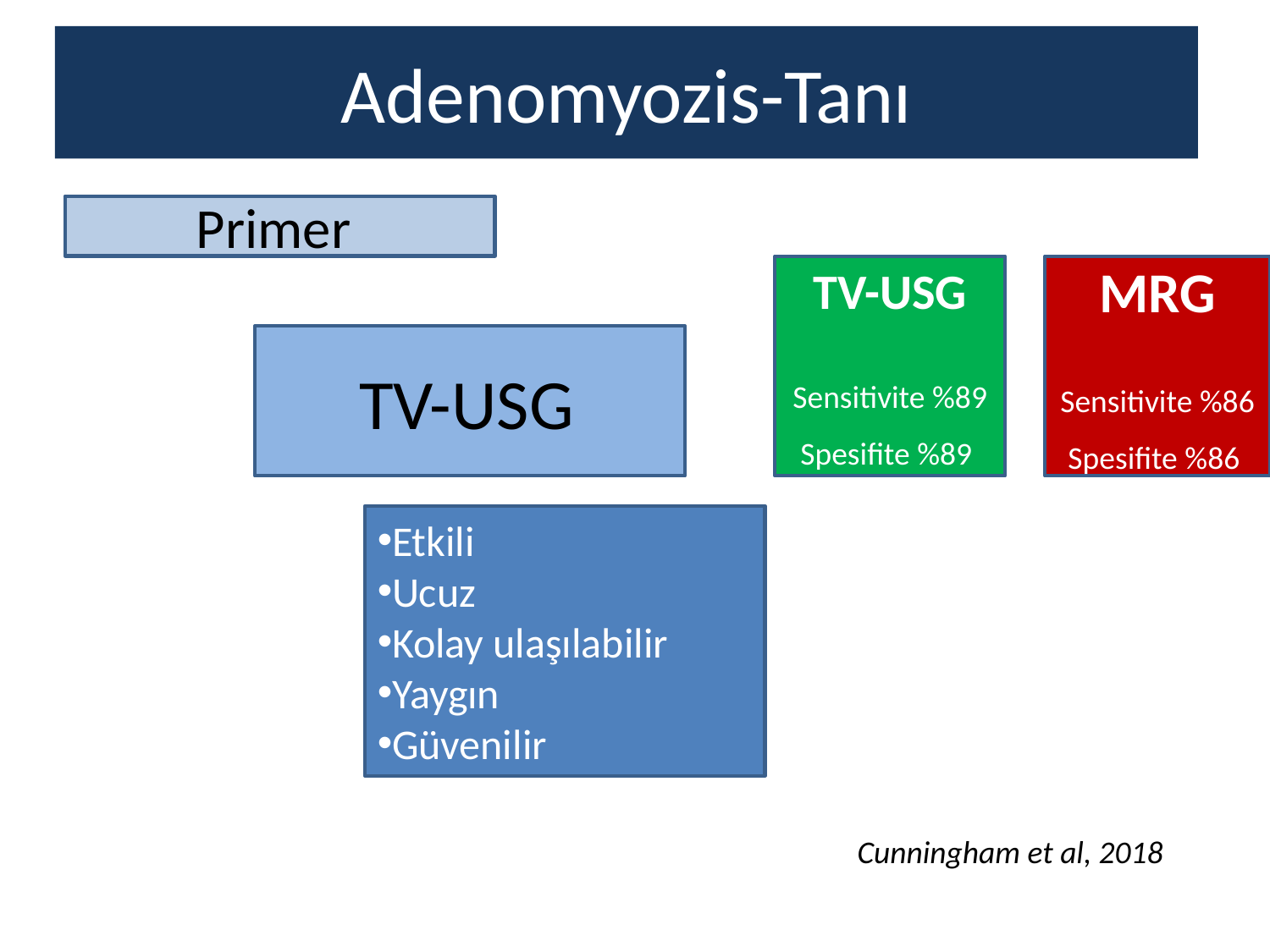

# Adenomyozis-Tanı
Primer
TV-USG

Sensitivite %89
Spesifite %89
MRG

Sensitivite %86
Spesifite %86
TV-USG
Etkili
Ucuz
Kolay ulaşılabilir
Yaygın
Güvenilir
Cunningham et al, 2018